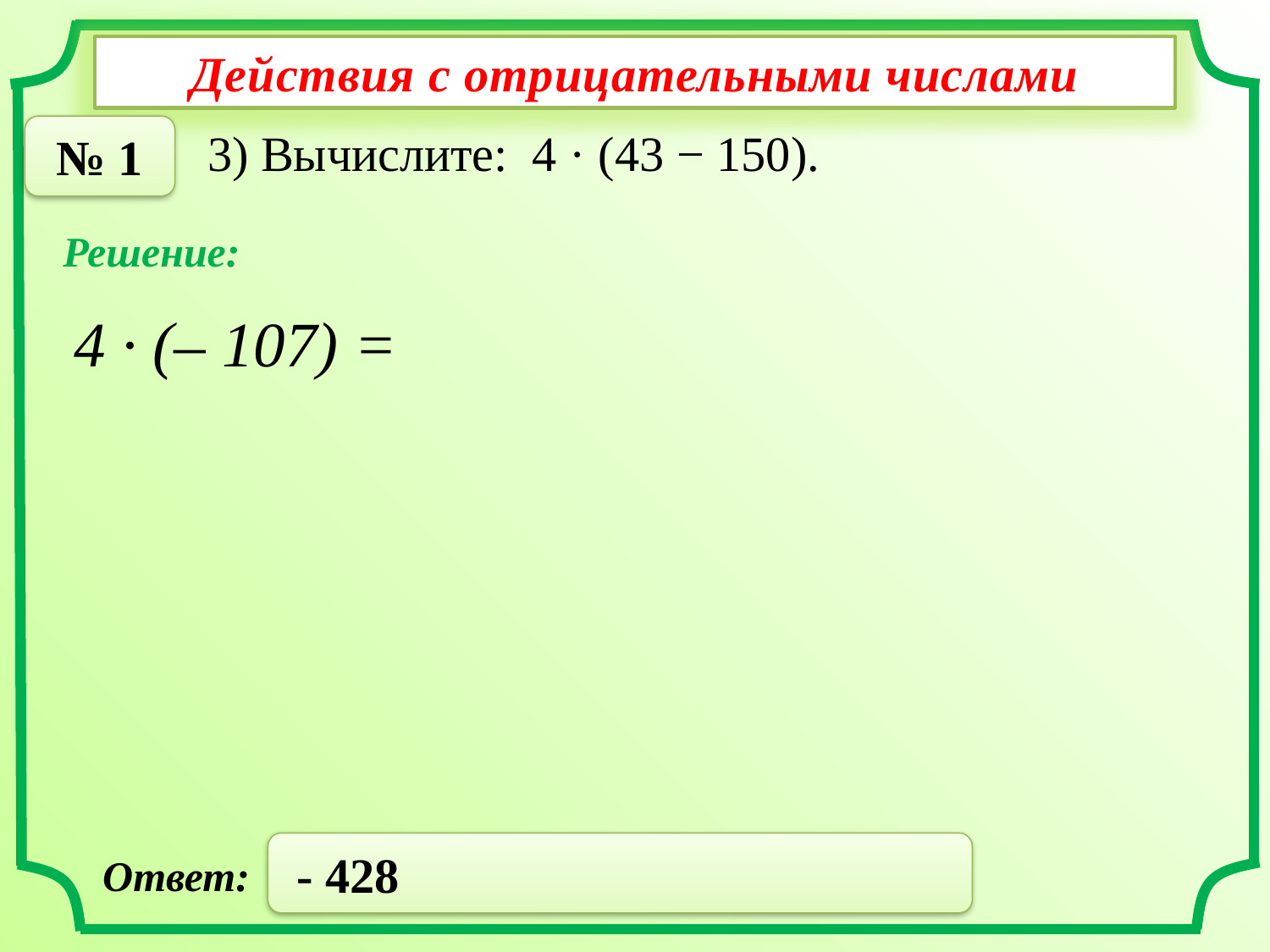

Действия с отрицательными числами
№ 1
3) Вычислите:  4 · (43 − 150).

Решение:
4 ∙ (– 107) =
 - 428
Ответ: